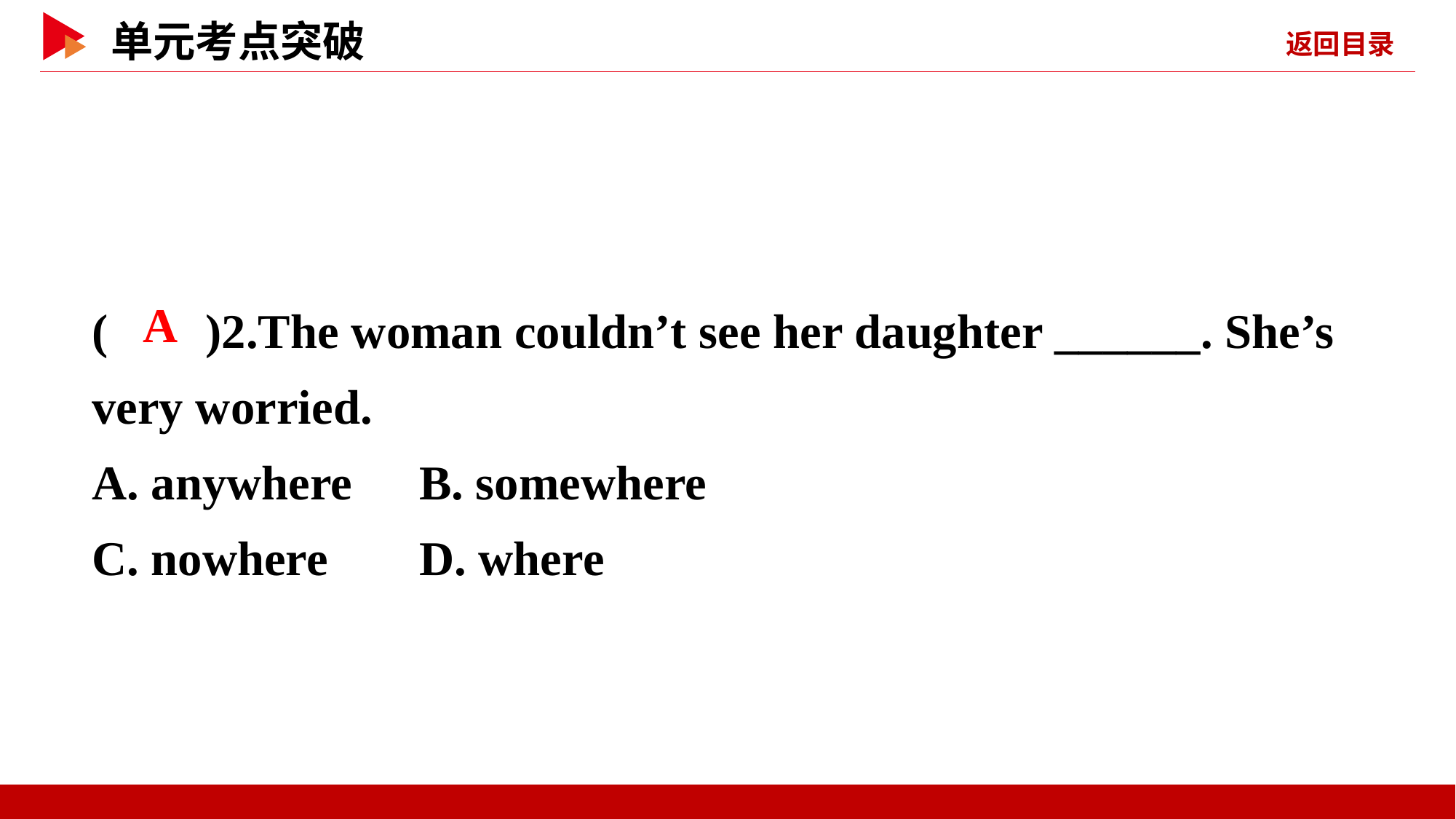

(        )2.The woman couldn’t see her daughter ______. She’s very worried.
A. anywhere	B. somewhere
C. nowhere	D. where
   A